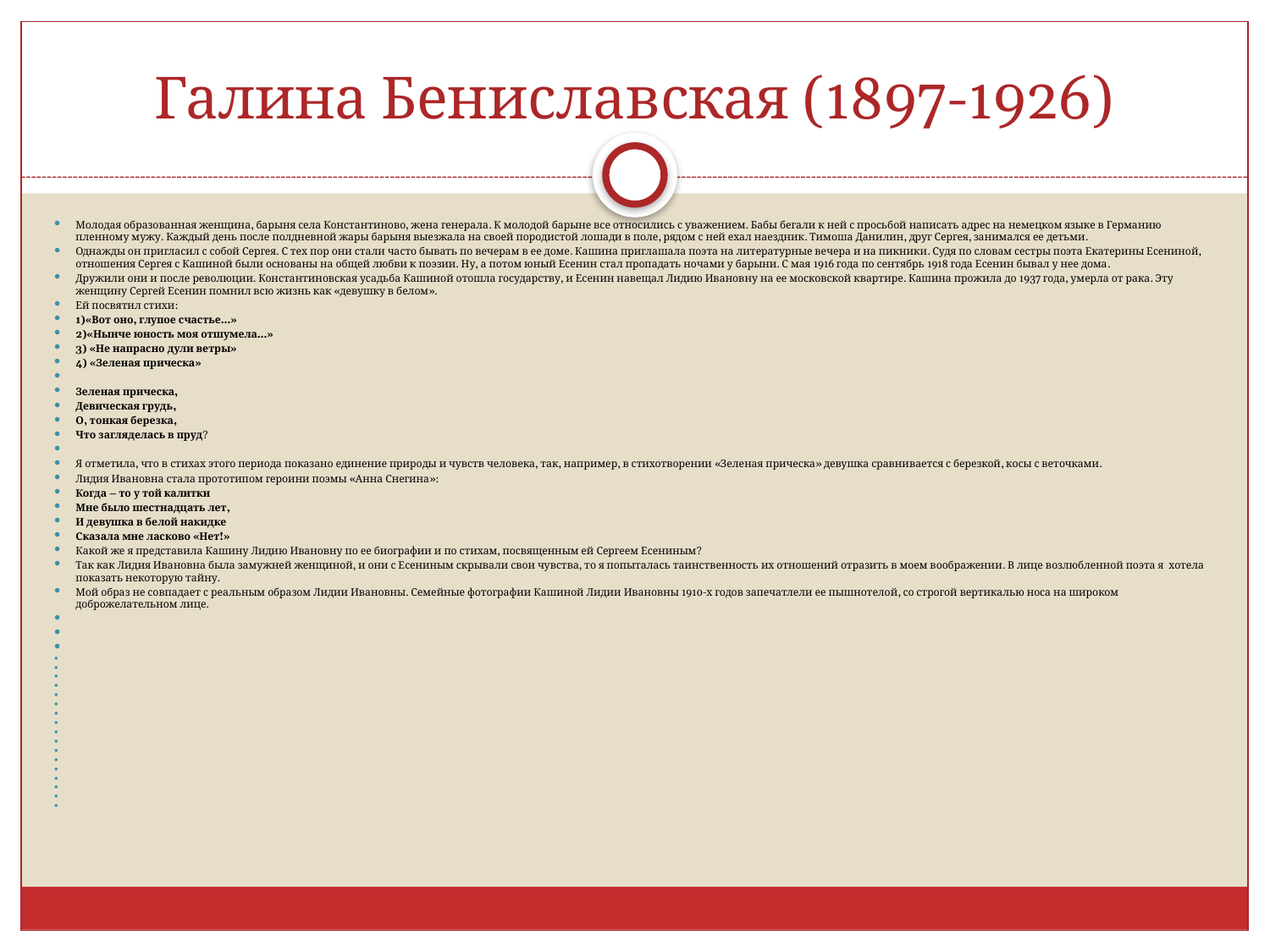

# Галина Бениславская (1897-1926)
Молодая образованная женщина, барыня села Константиново, жена генерала. К молодой барыне все относились с уважением. Бабы бегали к ней с просьбой написать адрес на немецком языке в Германию пленному мужу. Каждый день после полдневной жары барыня выезжала на своей породистой лошади в поле, рядом с ней ехал наездник. Тимоша Данилин, друг Сергея, занимался ее детьми.
Однажды он пригласил с собой Сергея. С тех пор они стали часто бывать по вечерам в ее доме. Кашина приглашала поэта на литературные вечера и на пикники. Судя по словам сестры поэта Екатерины Есениной, отношения Сергея с Кашиной были основаны на общей любви к поэзии. Ну, а потом юный Есенин стал пропадать ночами у барыни. С мая 1916 года по сентябрь 1918 года Есенин бывал у нее дома.
Дружили они и после революции. Константиновская усадьба Кашиной отошла государству, и Есенин навещал Лидию Ивановну на ее московской квартире. Кашина прожила до 1937 года, умерла от рака. Эту женщину Сергей Есенин помнил всю жизнь как «девушку в белом».
Ей посвятил стихи:
1)«Вот оно, глупое счастье…»
2)«Нынче юность моя отшумела…»
3) «Не напрасно дули ветры»
4) «Зеленая прическа»

Зеленая прическа,
Девическая грудь,
О, тонкая березка,
Что загляделась в пруд?

Я отметила, что в стихах этого периода показано единение природы и чувств человека, так, например, в стихотворении «Зеленая прическа» девушка сравнивается с березкой, косы с веточками.
Лидия Ивановна стала прототипом героини поэмы «Анна Снегина»:
Когда – то у той калитки
Мне было шестнадцать лет,
И девушка в белой накидке
Сказала мне ласково «Нет!»
Какой же я представила Кашину Лидию Ивановну по ее биографии и по стихам, посвященным ей Сергеем Есениным?
Так как Лидия Ивановна была замужней женщиной, и они с Есениным скрывали свои чувства, то я попыталась таинственность их отношений отразить в моем воображении. В лице возлюбленной поэта я  хотела показать некоторую тайну.
Мой образ не совпадает с реальным образом Лидии Ивановны. Семейные фотографии Кашиной Лидии Ивановны 1910-х годов запечатлели ее пышнотелой, со строгой вертикалью носа на широком доброжелательном лице.